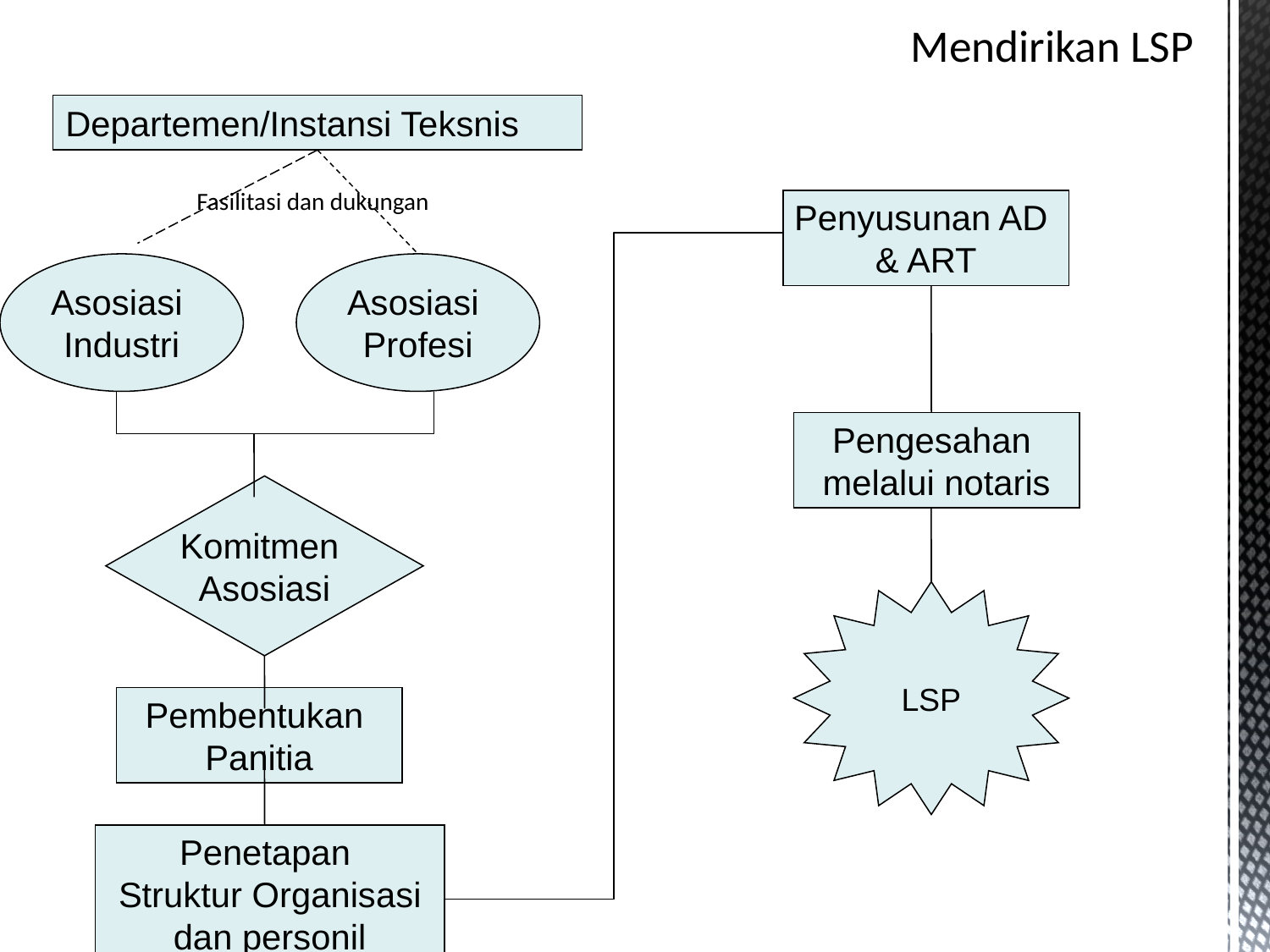

# Mendirikan LSP
Departemen/Instansi Teksnis
Fasilitasi dan dukungan
Penyusunan AD
& ART

Asosiasi
Industri
Asosiasi
Profesi

Pengesahan
melalui notaris

Komitmen
Asosiasi

LSP

Pembentukan
Panitia

Penetapan
Struktur Organisasi
dan personil